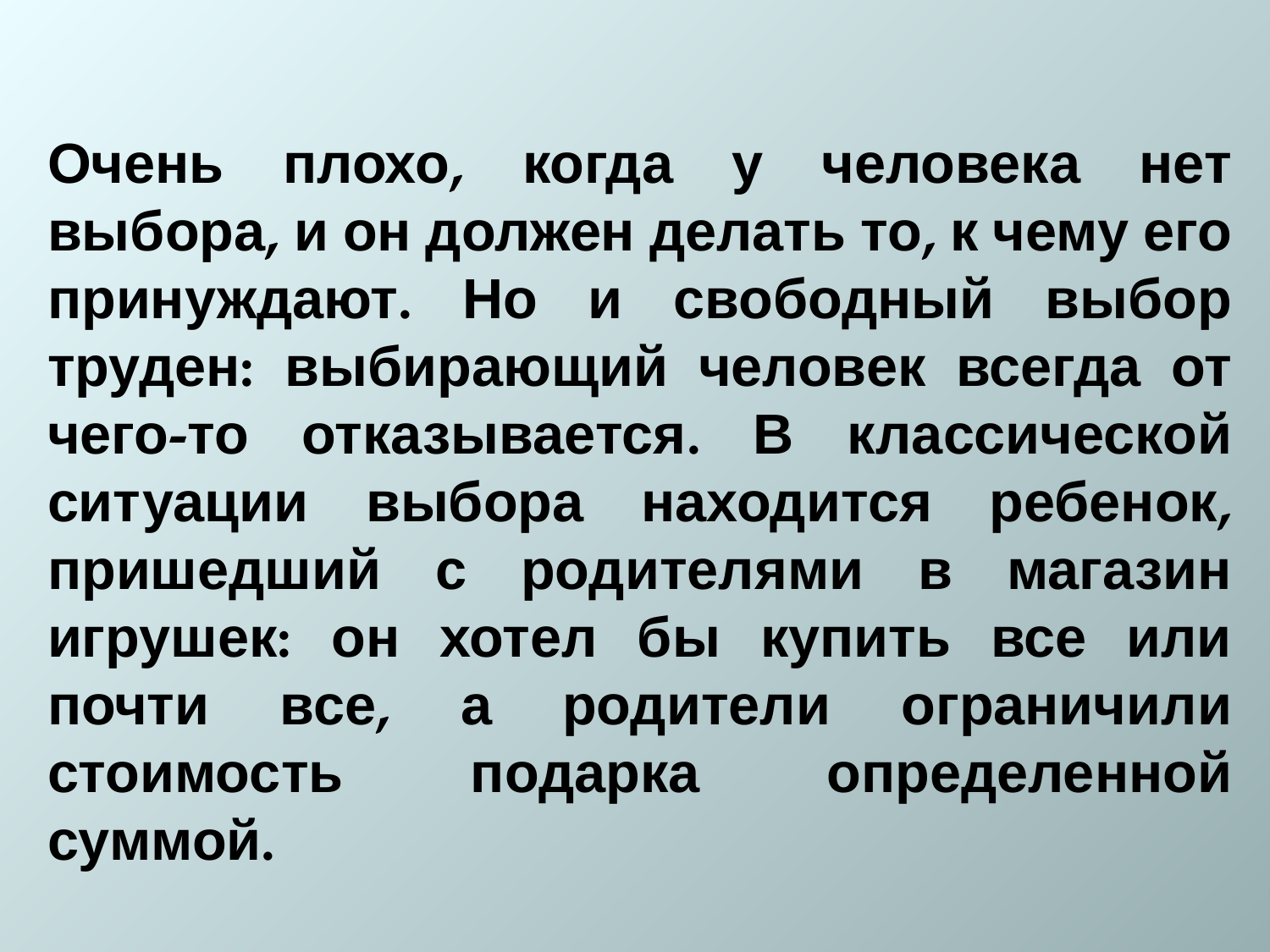

# Очень плохо, когда у человека нет выбора, и он должен делать то, к чему его принуждают. Но и свободный выбор труден: выбирающий человек всегда от чего-то отказывается. В классической ситуации выбора находится ребенок, пришедший с родителями в магазин игрушек: он хотел бы купить все или почти все, а родители ограничили стоимость подарка определенной суммой.